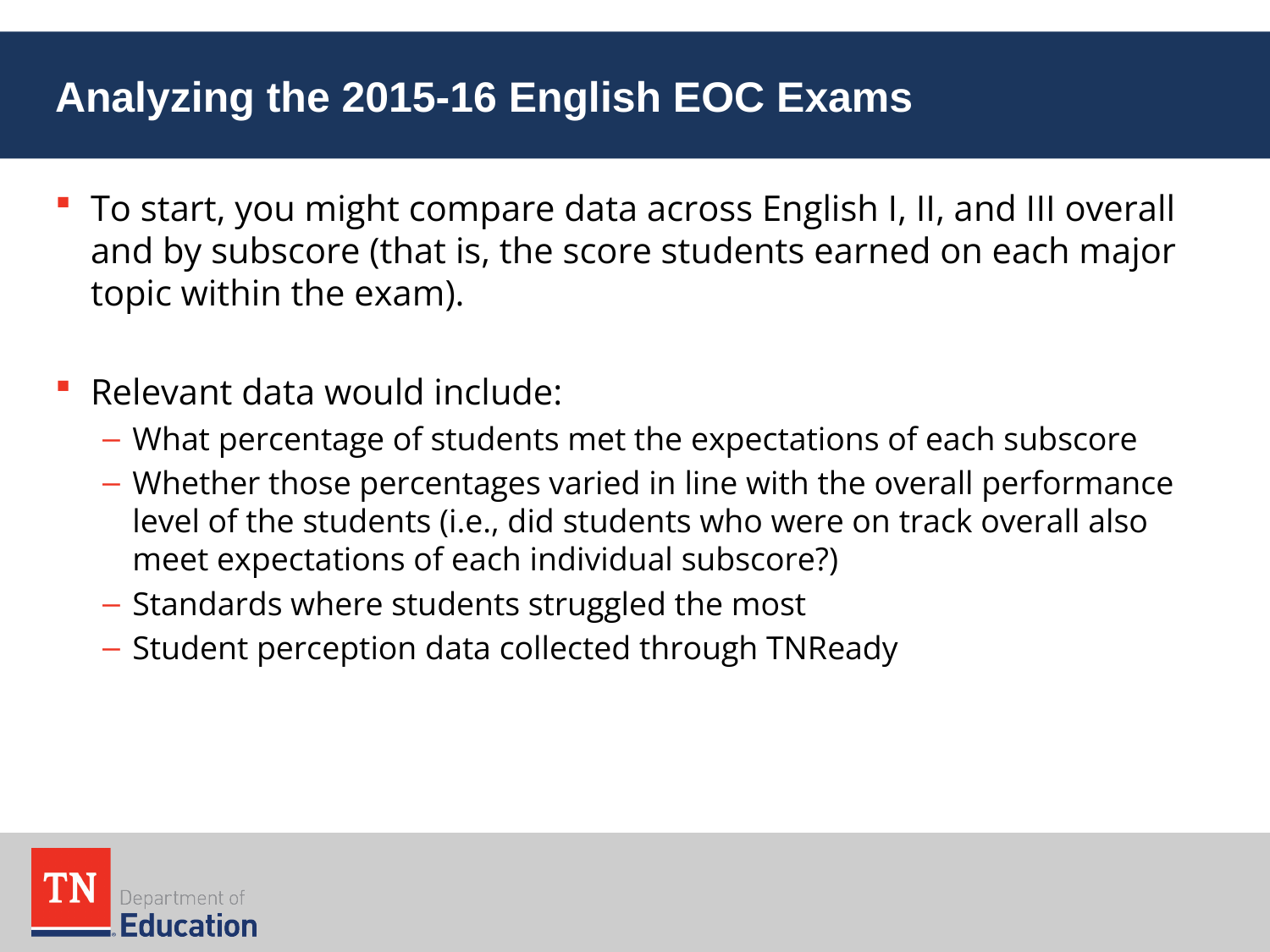

# Analyzing the 2015-16 English EOC Exams
To start, you might compare data across English I, II, and III overall and by subscore (that is, the score students earned on each major topic within the exam).

Relevant data would include:
What percentage of students met the expectations of each subscore
Whether those percentages varied in line with the overall performance level of the students (i.e., did students who were on track overall also meet expectations of each individual subscore?)
Standards where students struggled the most
Student perception data collected through TNReady